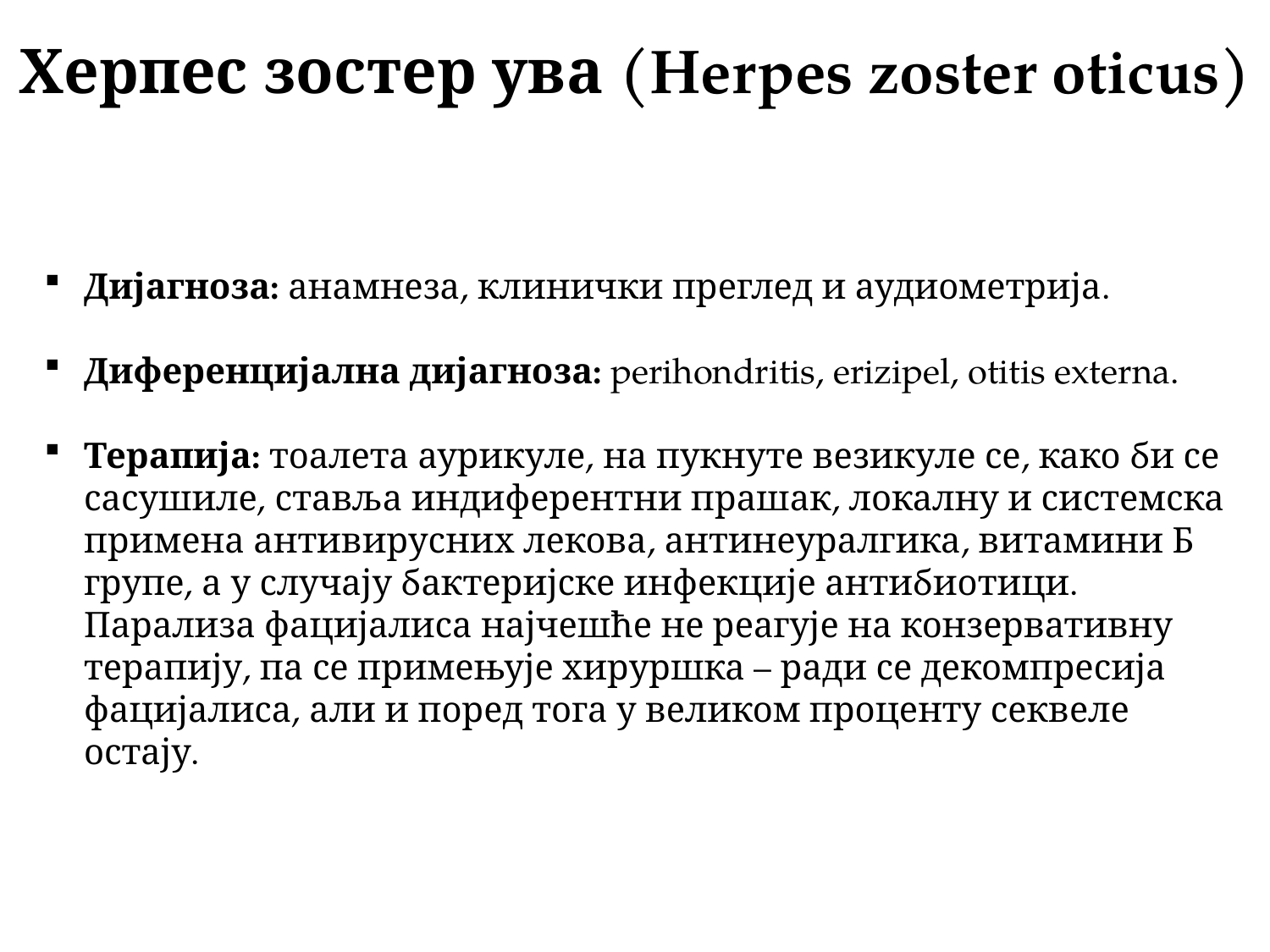

Херпес зостер ува (Herpes zoster oticus)

Дијагноза: анамнеза, клинички преглед и аудиометрија.

Диференцијална дијагноза: perihondritis, erizipel, otitis externa.

Терапија: тоалета аурикуле, на пукнуте везикуле се, како би се сасушиле, ставља индиферентни прашак, локалну и системска примена антивирусних лекова, антинеуралгика, витамини Б групе, а у случају бактеријске инфекције антибиотици. Парализа фацијалиса најчешће не реагује на конзервативну терапију, па се примењује хируршка – ради се декомпресија фацијалиса, али и поред тога у великом проценту секвеле остају.